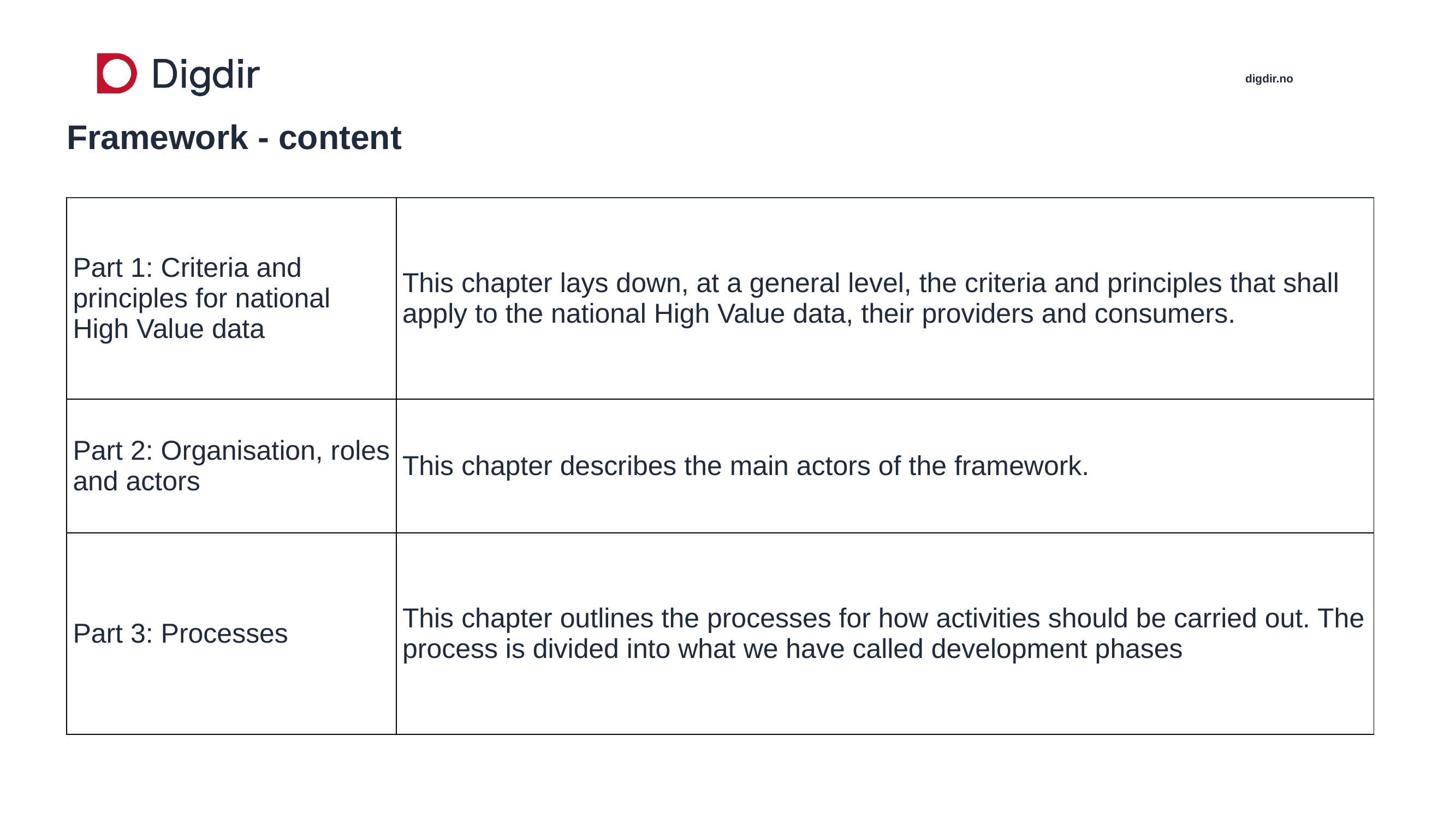

# Framework - content
| Part 1: Criteria and principles for national High Value data | This chapter lays down, at a general level, the criteria and principles that shall apply to the national High Value data, their providers and consumers. |
| --- | --- |
| Part 2: Organisation, roles and actors | This chapter describes the main actors of the framework. |
| Part 3: Processes | This chapter outlines the processes for how activities should be carried out. The process is divided into what we have called development phases |